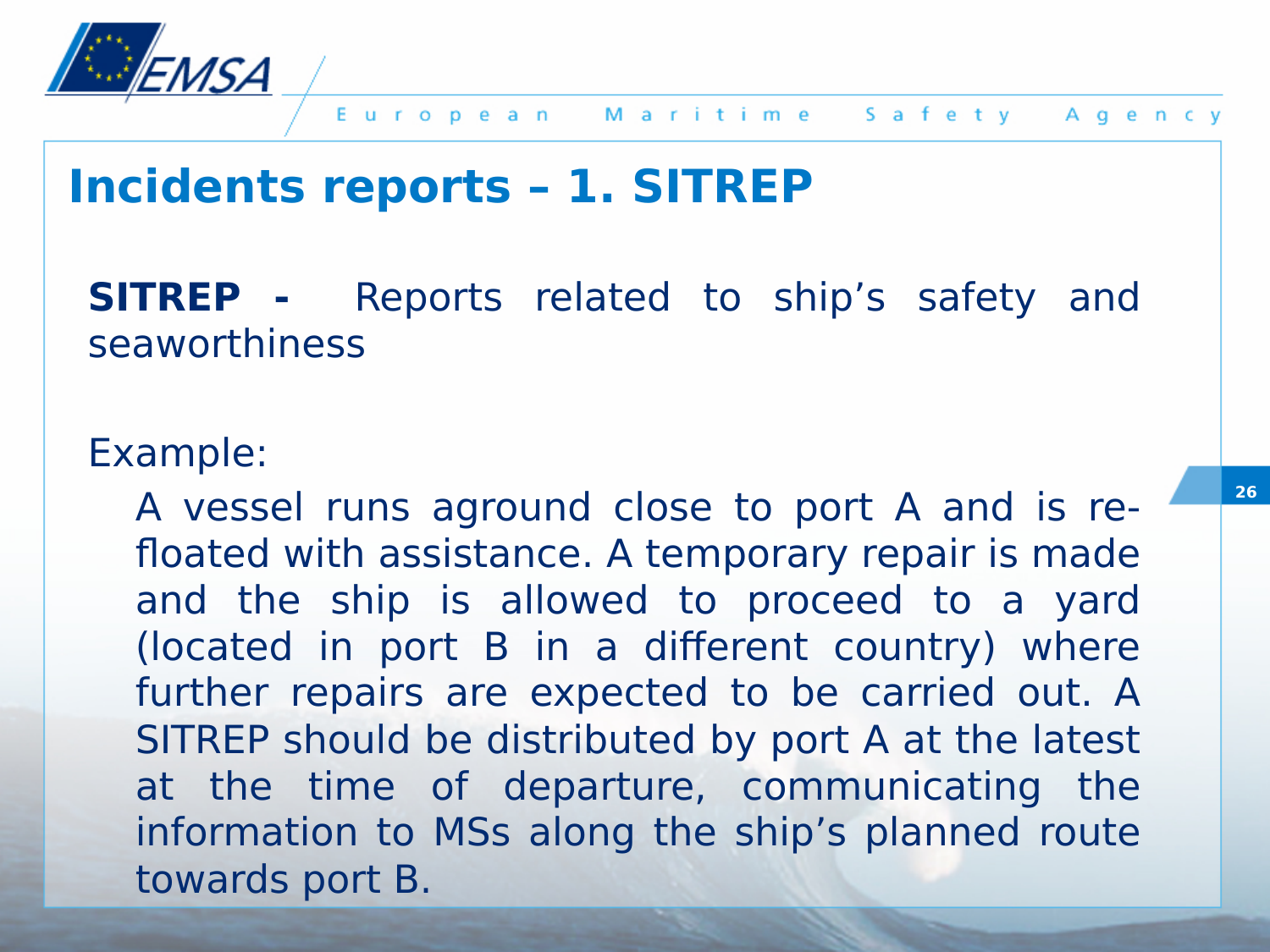

# Incidents reports – 1. SITREP
SITREP -  Reports related to ship’s safety and seaworthiness

Example:
	A vessel runs aground close to port A and is re-floated with assistance. A temporary repair is made and the ship is allowed to proceed to a yard (located in port B in a different country) where further repairs are expected to be carried out. A SITREP should be distributed by port A at the latest at the time of departure, communicating the information to MSs along the ship’s planned route towards port B.

26